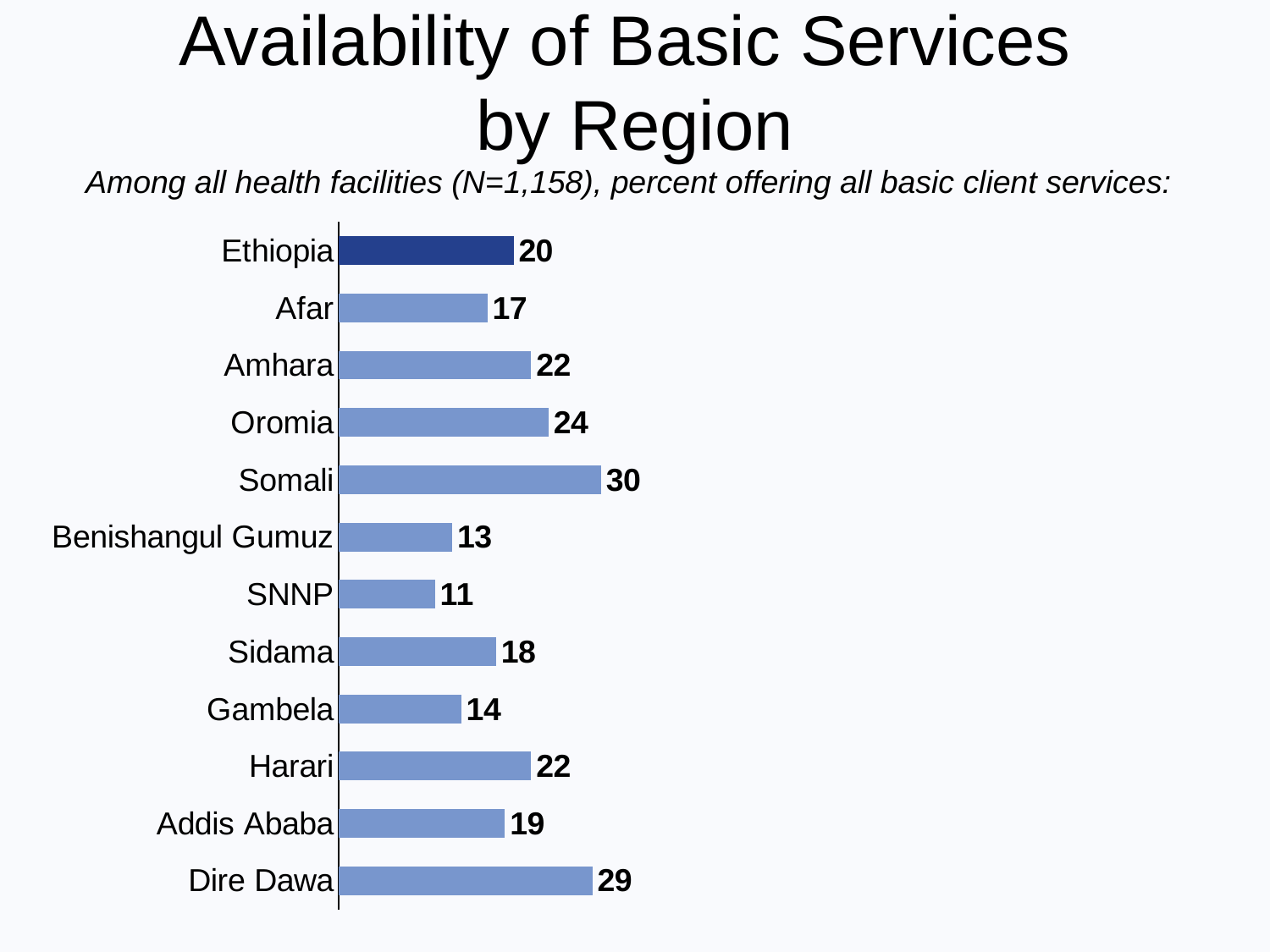

Availability of Basic Services
by Region
Among all health facilities (N=1,158), percent offering all basic client services:

### Chart

| Category | All basic client services |
|---|---|
| Ethiopia | 20.0 |
| Afar | 17.0 |
| Amhara | 22.0 |
| Oromia | 24.0 |
| Somali | 30.0 |
| Benishangul Gumuz | 13.0 |
| SNNP | 11.0 |
| Sidama | 18.0 |
| Gambela | 14.0 |
| Harari | 22.0 |
| Addis Ababa | 19.0 |
| Dire Dawa | 29.0 |